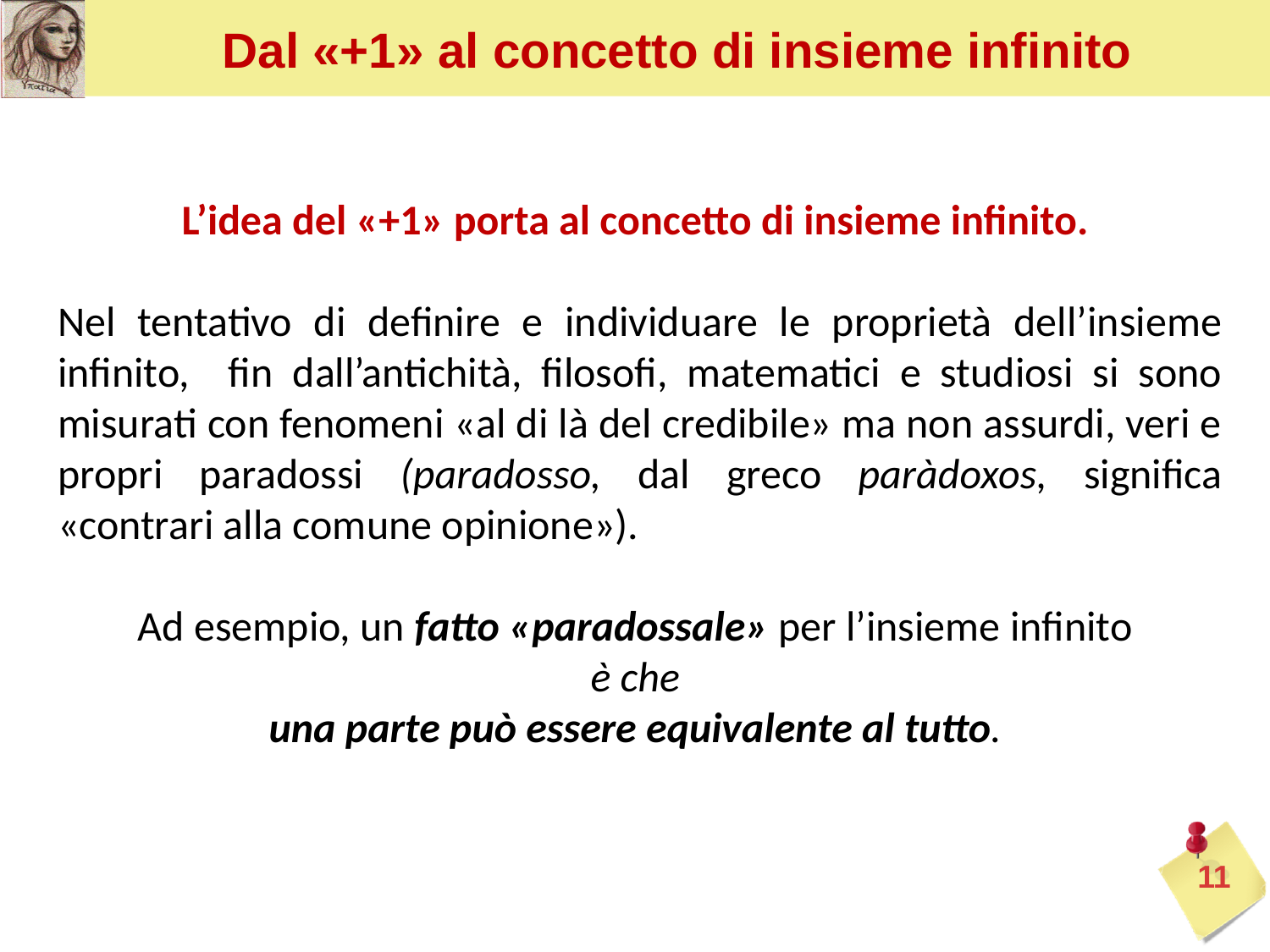

# Dal «+1» al concetto di insieme infinito
L’idea del «+1» porta al concetto di insieme infinito.

Nel tentativo di definire e individuare le proprietà dell’insieme infinito,  fin dall’antichità, filosofi, matematici e studiosi si sono misurati con fenomeni «al di là del credibile» ma non assurdi, veri e propri paradossi (paradosso, dal greco paràdoxos, significa «contrari alla comune opinio­ne»).

Ad esempio, un fatto «paradossale» per l’insieme infinito
è che
una parte può essere equiva­lente al tutto.